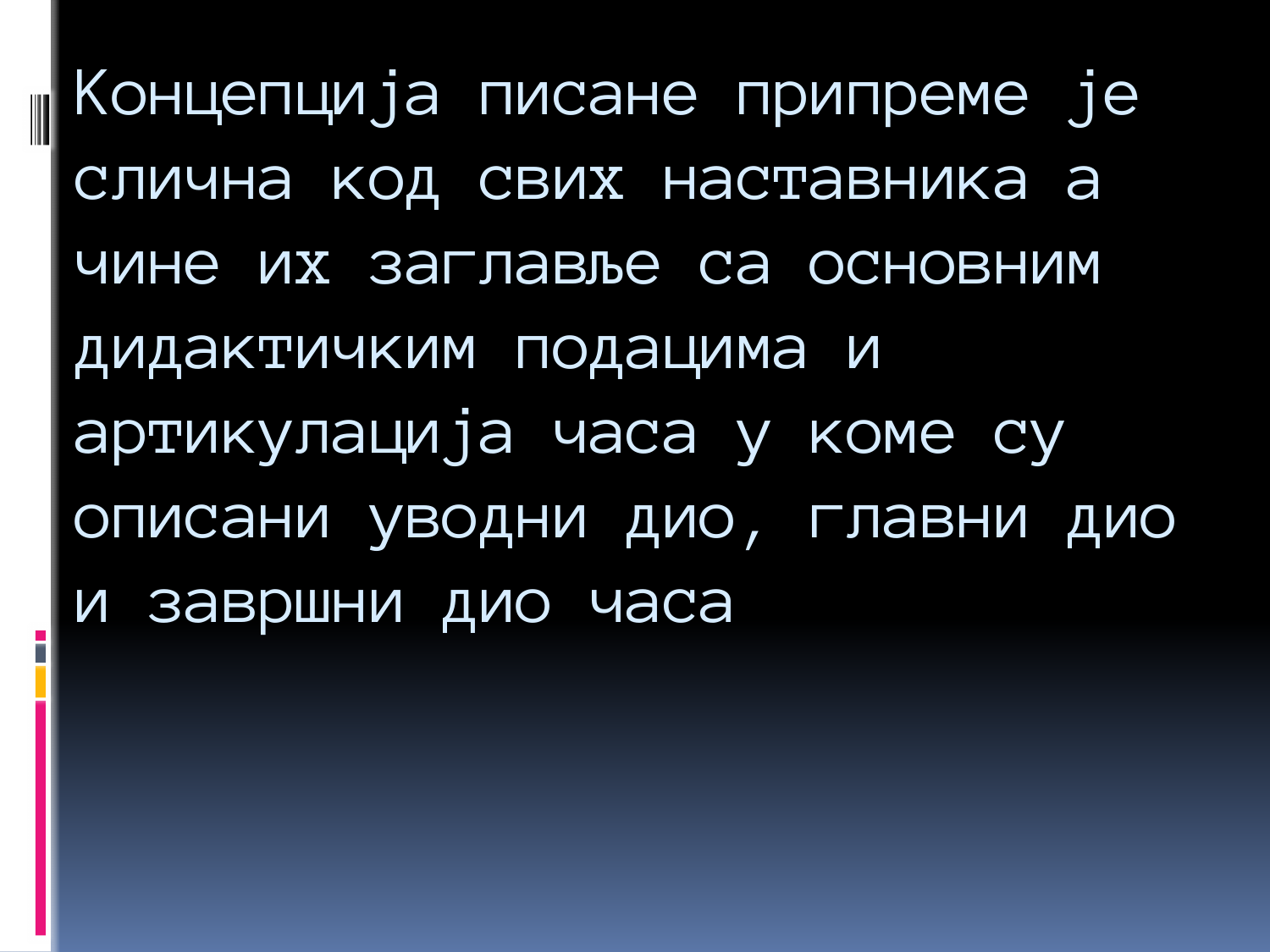

# Концепција писане припреме је слична код свих наставника а чине их заглавље са основним дидактичким подацима и артикулација часа у коме су описани уводни дио, главни дио и завршни дио часа